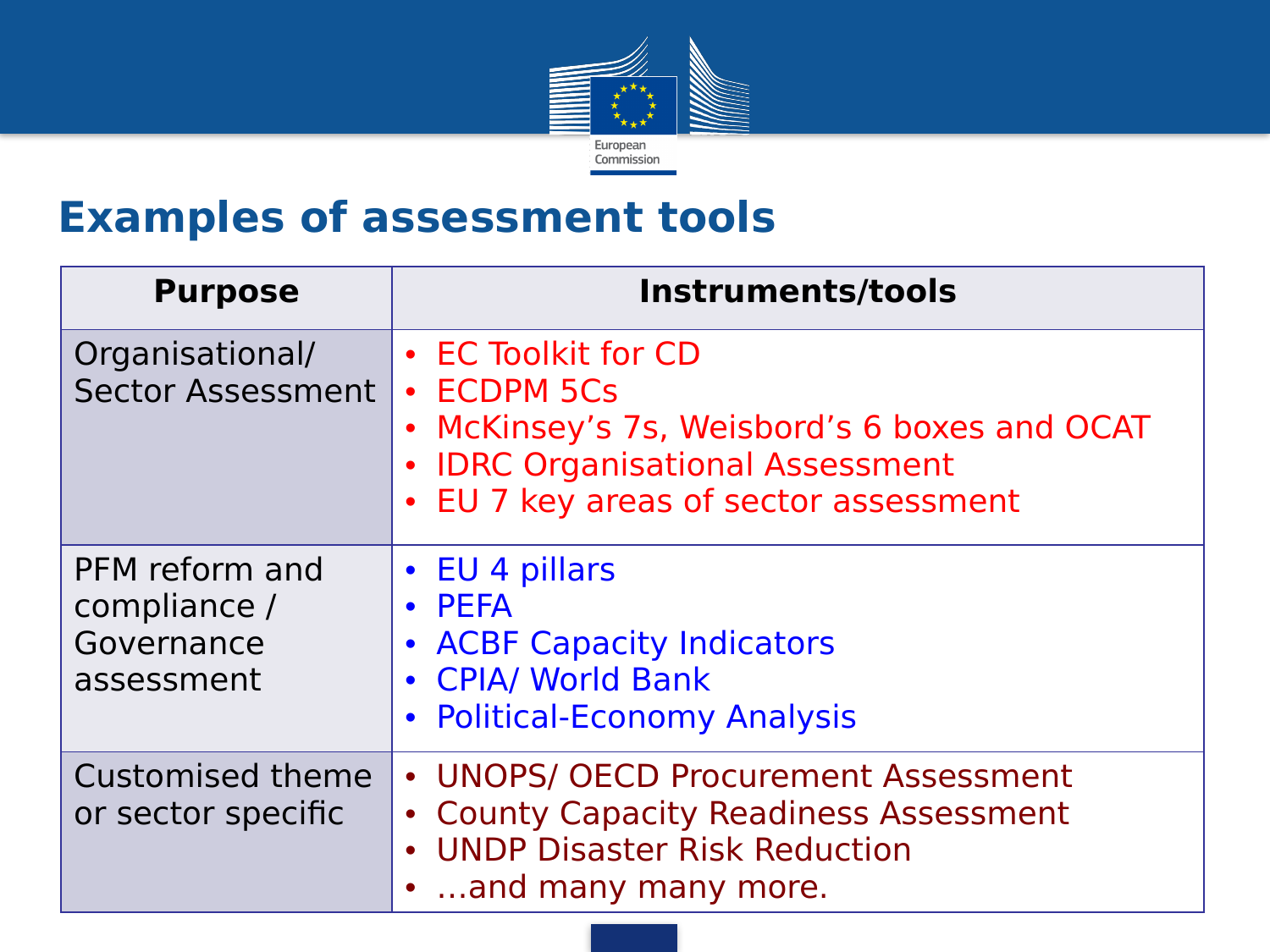

# Examples of assessment tools
| Purpose | Instruments/tools |
| --- | --- |
| Organisational/ Sector Assessment | EC Toolkit for CD ECDPM 5Cs McKinsey’s 7s, Weisbord’s 6 boxes and OCAT IDRC Organisational Assessment EU 7 key areas of sector assessment |
| PFM reform and compliance / Governance assessment | EU 4 pillars PEFA ACBF Capacity Indicators CPIA/ World Bank Political-Economy Analysis |
| Customised theme or sector specific | UNOPS/ OECD Procurement Assessment County Capacity Readiness Assessment UNDP Disaster Risk Reduction …and many many more. |
11